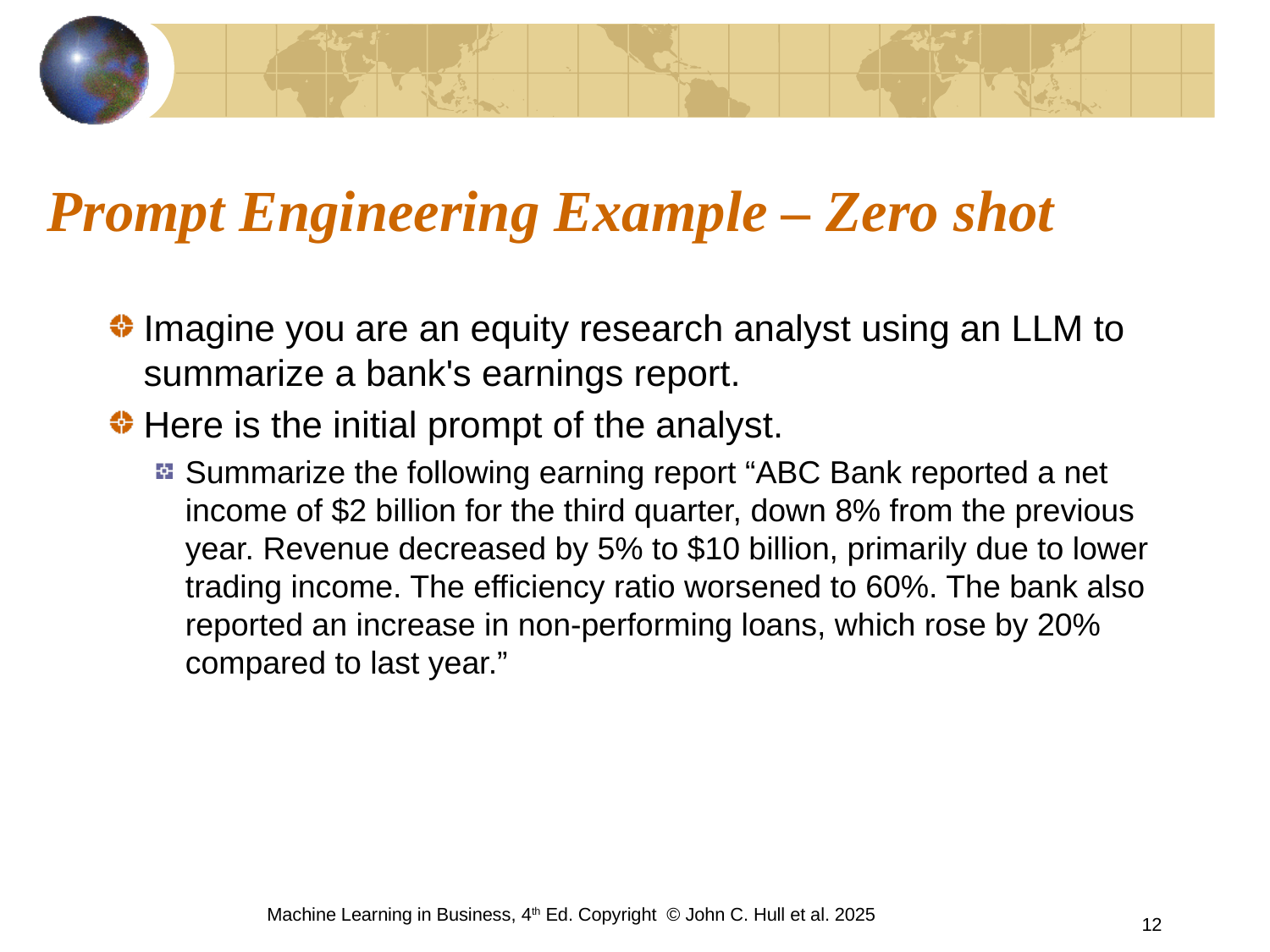

# Prompt Engineering Example – Zero shot
Imagine you are an equity research analyst using an LLM to summarize a bank's earnings report.
Here is the initial prompt of the analyst.
Summarize the following earning report “ABC Bank reported a net income of $2 billion for the third quarter, down 8% from the previous year. Revenue decreased by 5% to $10 billion, primarily due to lower trading income. The efficiency ratio worsened to 60%. The bank also reported an increase in non-performing loans, which rose by 20% compared to last year.”
Machine Learning in Business, 4th Ed. Copyright  © John C. Hull et al. 2025
12